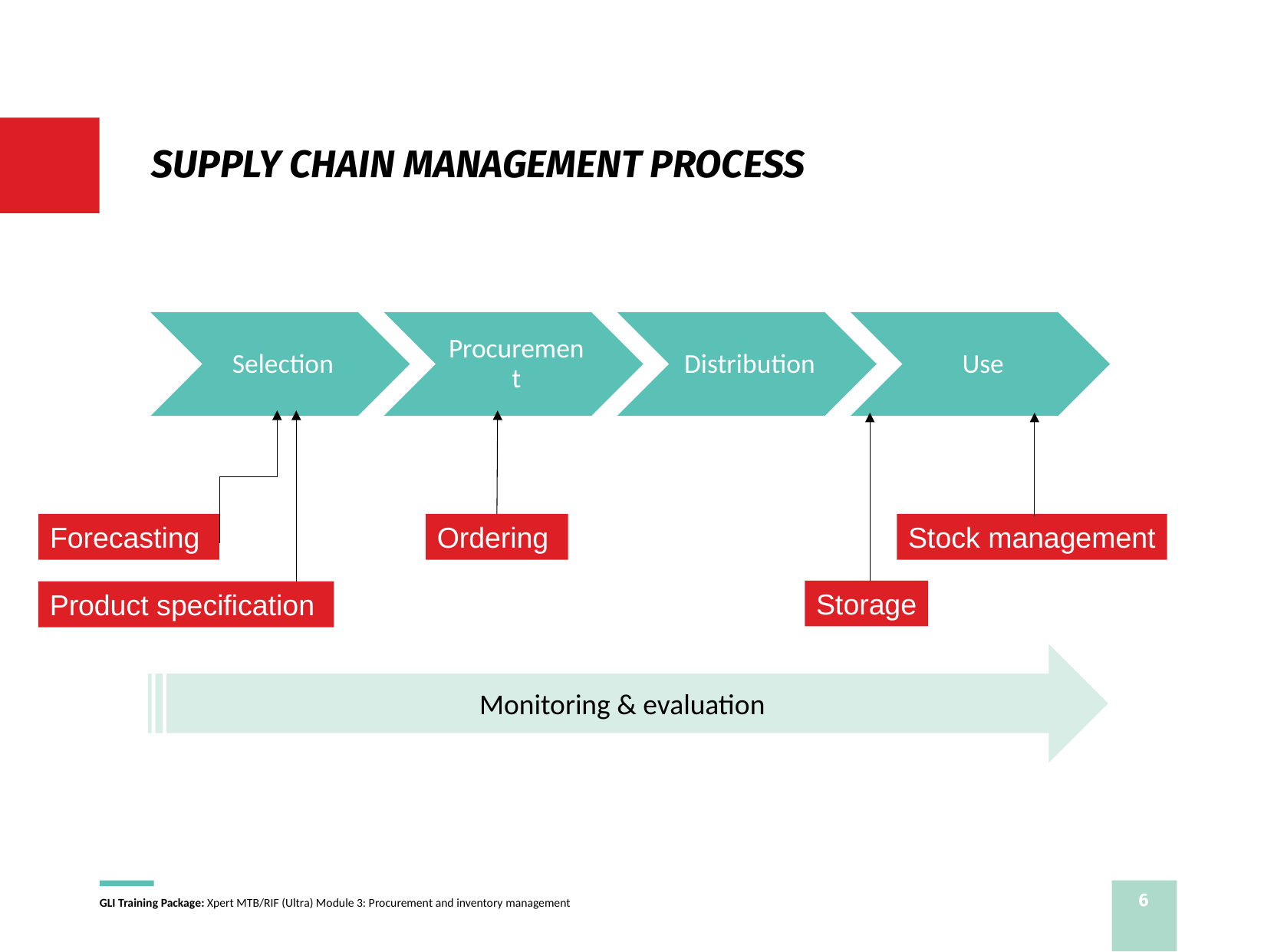

Selection
Procurement
Distribution
Use
# SUPPLY CHAIN MANAGEMENT PROCESS
Forecasting
Ordering
Stock management
Storage
Product specification
Monitoring & evaluation